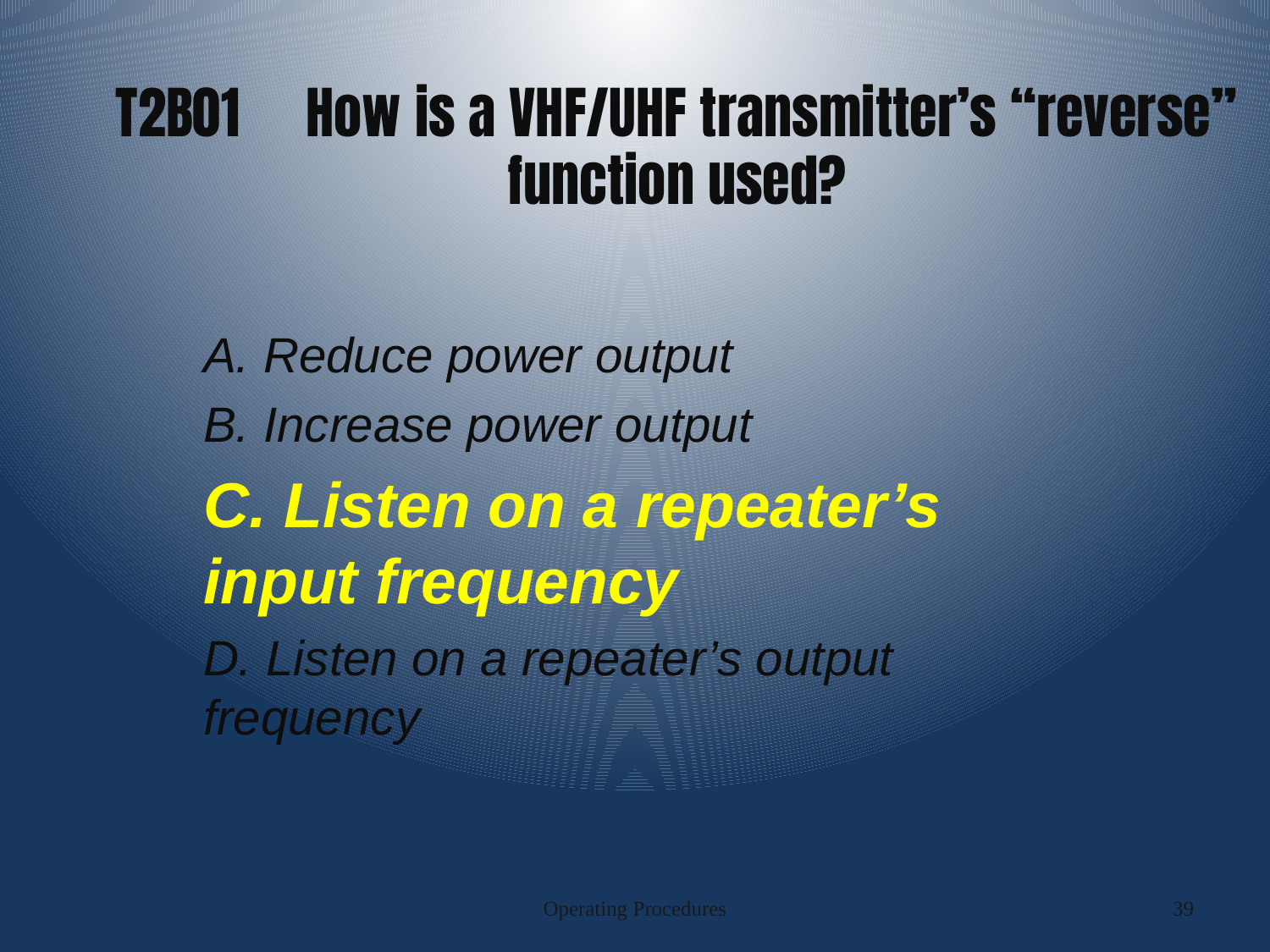

# T2B01     How is a VHF/UHF transmitter’s “reverse” function used?
A. Reduce power output
B. Increase power output
C. Listen on a repeater’s input frequency
D. Listen on a repeater’s output frequency
Operating Procedures
39